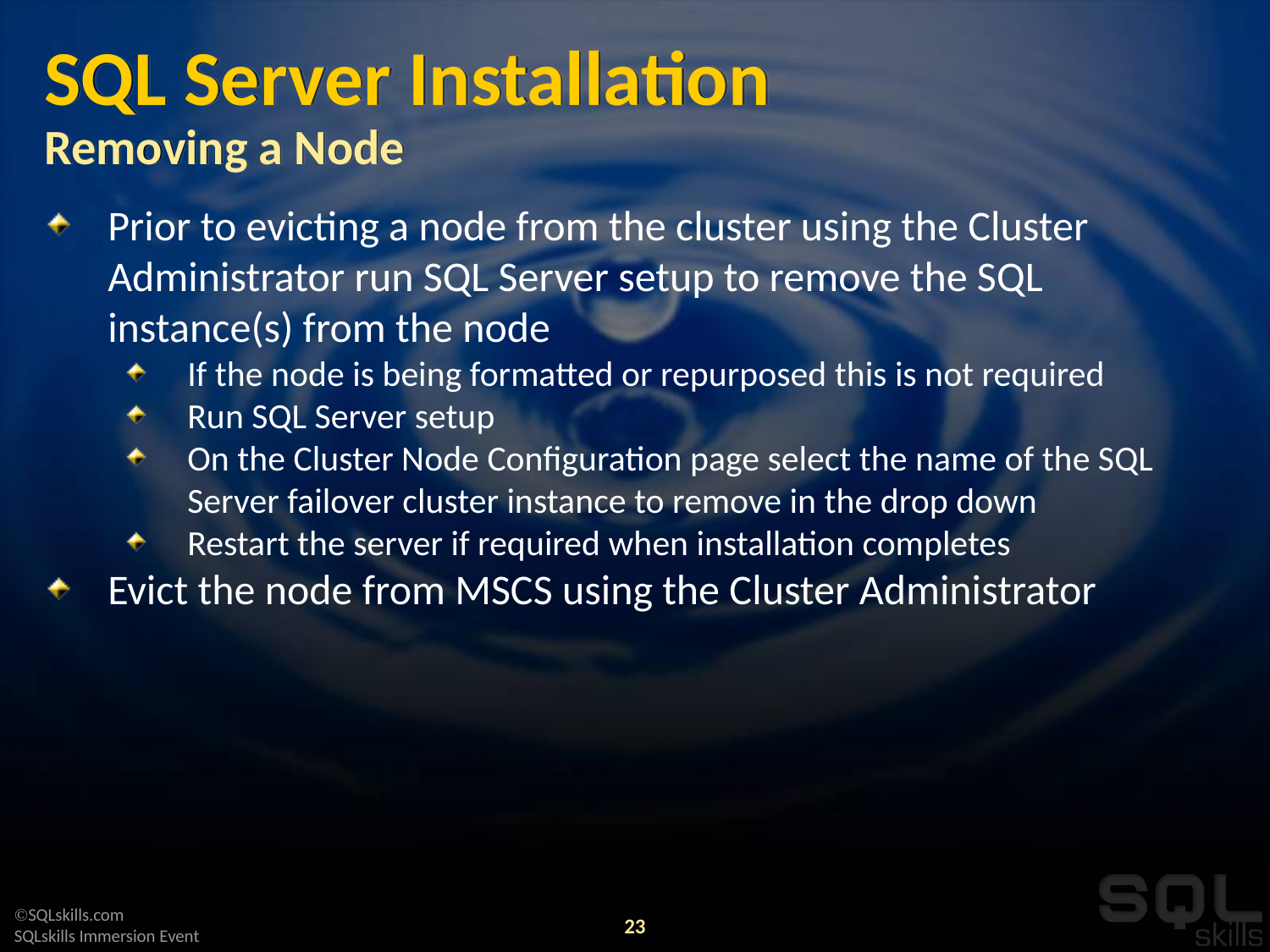

# SQL Server Installation Removing a Node
Prior to evicting a node from the cluster using the Cluster Administrator run SQL Server setup to remove the SQL instance(s) from the node
If the node is being formatted or repurposed this is not required
Run SQL Server setup
On the Cluster Node Configuration page select the name of the SQL Server failover cluster instance to remove in the drop down
Restart the server if required when installation completes
Evict the node from MSCS using the Cluster Administrator
23